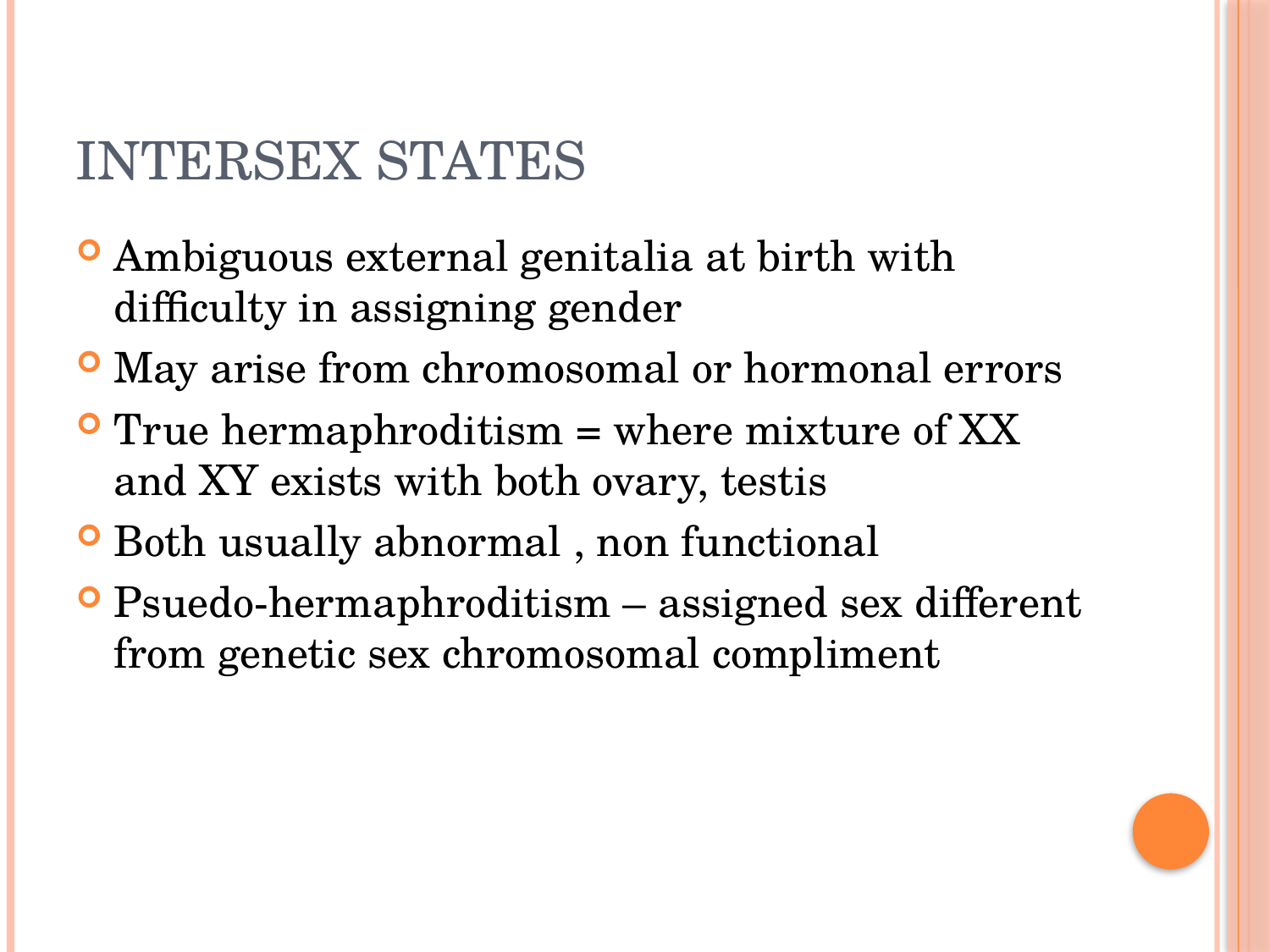

# Intersex states
Ambiguous external genitalia at birth with difficulty in assigning gender
May arise from chromosomal or hormonal errors
True hermaphroditism = where mixture of XX and XY exists with both ovary, testis
Both usually abnormal , non functional
Psuedo-hermaphroditism – assigned sex different from genetic sex chromosomal compliment